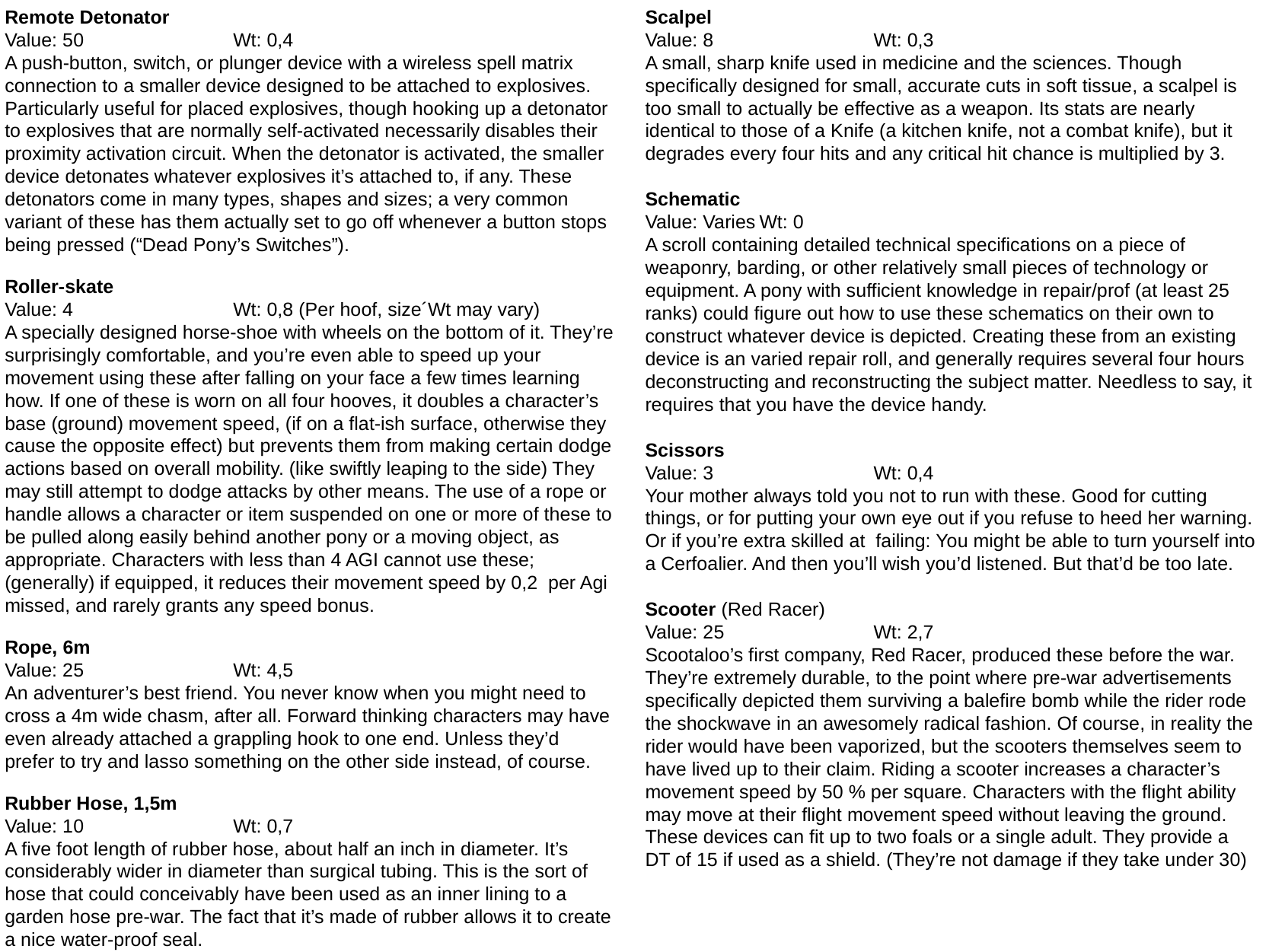

Remote Detonator
Value: 50		Wt: 0,4
A push-button, switch, or plunger device with a wireless spell matrix connection to a smaller device designed to be attached to explosives. Particularly useful for placed explosives, though hooking up a detonator to explosives that are normally self-activated necessarily disables their proximity activation circuit. When the detonator is activated, the smaller device detonates whatever explosives it’s attached to, if any. These detonators come in many types, shapes and sizes; a very common variant of these has them actually set to go off whenever a button stops being pressed (“Dead Pony’s Switches”).

Roller-skate
Value: 4		Wt: 0,8 (Per hoof, size´Wt may vary)
A specially designed horse-shoe with wheels on the bottom of it. They’re surprisingly comfortable, and you’re even able to speed up your movement using these after falling on your face a few times learning how. If one of these is worn on all four hooves, it doubles a character’s base (ground) movement speed, (if on a flat-ish surface, otherwise they cause the opposite effect) but prevents them from making certain dodge actions based on overall mobility. (like swiftly leaping to the side) They may still attempt to dodge attacks by other means. The use of a rope or handle allows a character or item suspended on one or more of these to be pulled along easily behind another pony or a moving object, as appropriate. Characters with less than 4 AGI cannot use these; (generally) if equipped, it reduces their movement speed by 0,2  per Agi missed, and rarely grants any speed bonus.

Rope, 6m
Value: 25		Wt: 4,5
An adventurer’s best friend. You never know when you might need to cross a 4m wide chasm, after all. Forward thinking characters may have even already attached a grappling hook to one end. Unless they’d
prefer to try and lasso something on the other side instead, of course.

Rubber Hose, 1,5m
Value: 10		Wt: 0,7
A five foot length of rubber hose, about half an inch in diameter. It’s considerably wider in diameter than surgical tubing. This is the sort of hose that could conceivably have been used as an inner lining to a
garden hose pre-war. The fact that it’s made of rubber allows it to create a nice water-proof seal.

Scalpel
Value: 8		Wt: 0,3
A small, sharp knife used in medicine and the sciences. Though specifically designed for small, accurate cuts in soft tissue, a scalpel is too small to actually be effective as a weapon. Its stats are nearly identical to those of a Knife (a kitchen knife, not a combat knife), but it degrades every four hits and any critical hit chance is multiplied by 3.

Schematic
Value: Varies	Wt: 0
A scroll containing detailed technical specifications on a piece of weaponry, barding, or other relatively small pieces of technology or equipment. A pony with sufficient knowledge in repair/prof (at least 25 ranks) could figure out how to use these schematics on their own to construct whatever device is depicted. Creating these from an existing device is an varied repair roll, and generally requires several four hours deconstructing and reconstructing the subject matter. Needless to say, it requires that you have the device handy.

Scissors
Value: 3		Wt: 0,4
Your mother always told you not to run with these. Good for cutting things, or for putting your own eye out if you refuse to heed her warning. Or if you’re extra skilled at  failing: You might be able to turn yourself into a Cerfoalier. And then you’ll wish you’d listened. But that’d be too late.

Scooter (Red Racer)
Value: 25		Wt: 2,7
Scootaloo’s first company, Red Racer, produced these before the war. They’re extremely durable, to the point where pre-war advertisements specifically depicted them surviving a balefire bomb while the rider rode the shockwave in an awesomely radical fashion. Of course, in reality the rider would have been vaporized, but the scooters themselves seem to have lived up to their claim. Riding a scooter increases a character’s
movement speed by 50 % per square. Characters with the flight ability may move at their flight movement speed without leaving the ground. These devices can fit up to two foals or a single adult. They provide a DT of 15 if used as a shield. (They’re not damage if they take under 30)